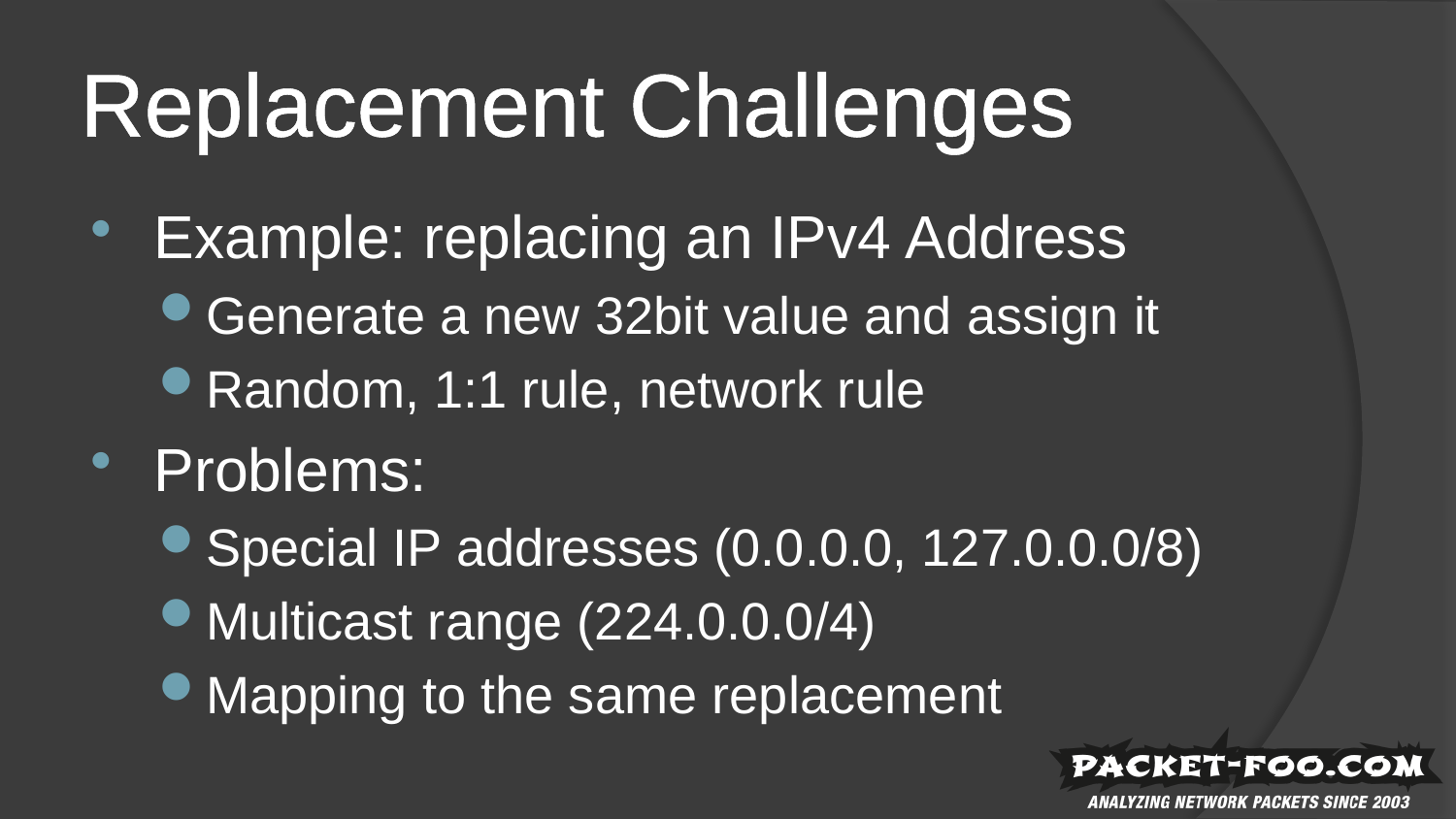

# Replacement Challenges
Example: replacing an IPv4 Address
Generate a new 32bit value and assign it
Random, 1:1 rule, network rule
Problems:
Special IP addresses (0.0.0.0, 127.0.0.0/8)
Multicast range (224.0.0.0/4)
Mapping to the same replacement